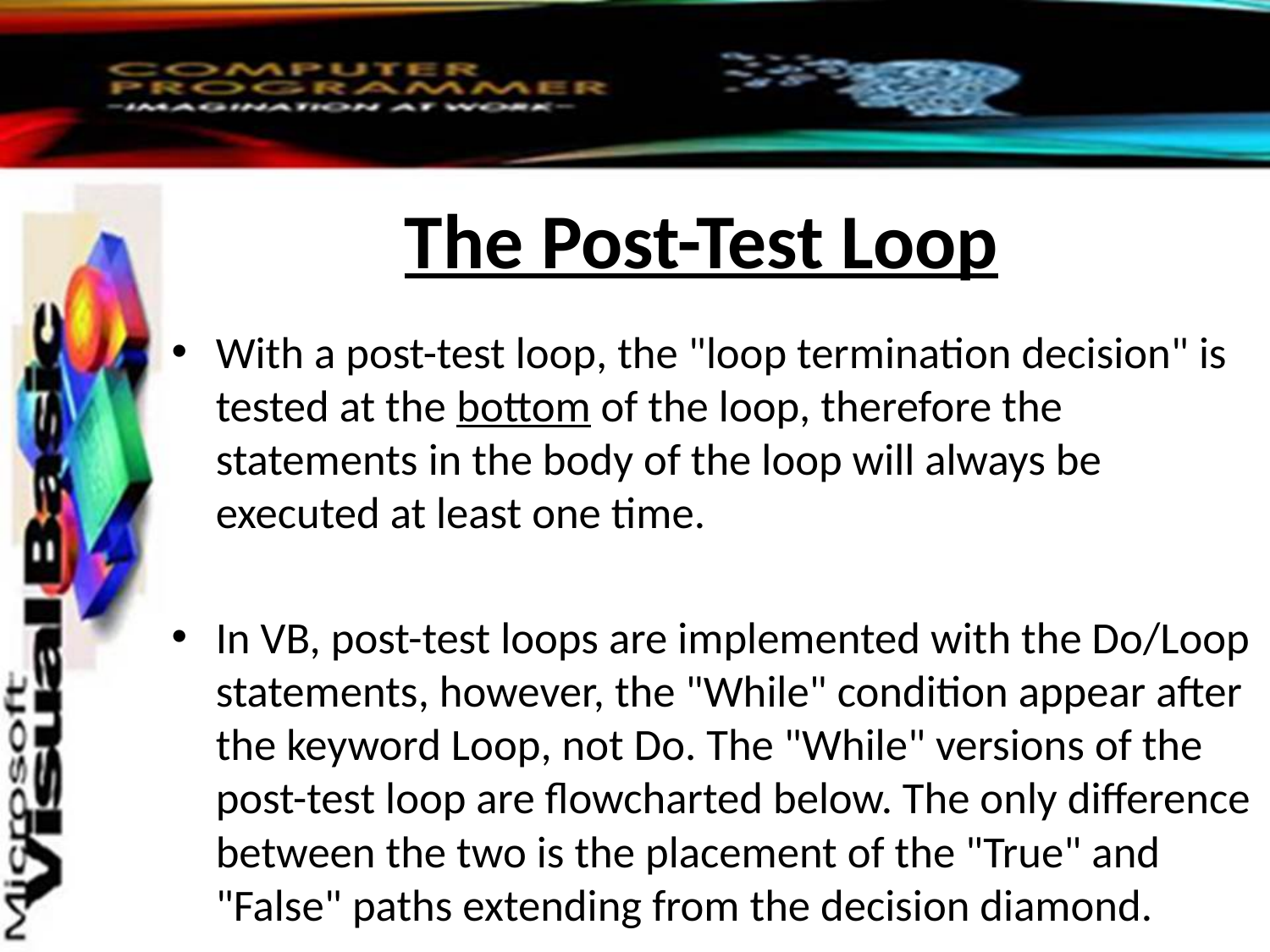

# The Post-Test Loop
With a post-test loop, the "loop termination decision" is tested at the bottom of the loop, therefore the statements in the body of the loop will always be executed at least one time.

In VB, post-test loops are implemented with the Do/Loop statements, however, the "While" condition appear after the keyword Loop, not Do. The "While" versions of the post-test loop are flowcharted below. The only difference between the two is the placement of the "True" and "False" paths extending from the decision diamond.